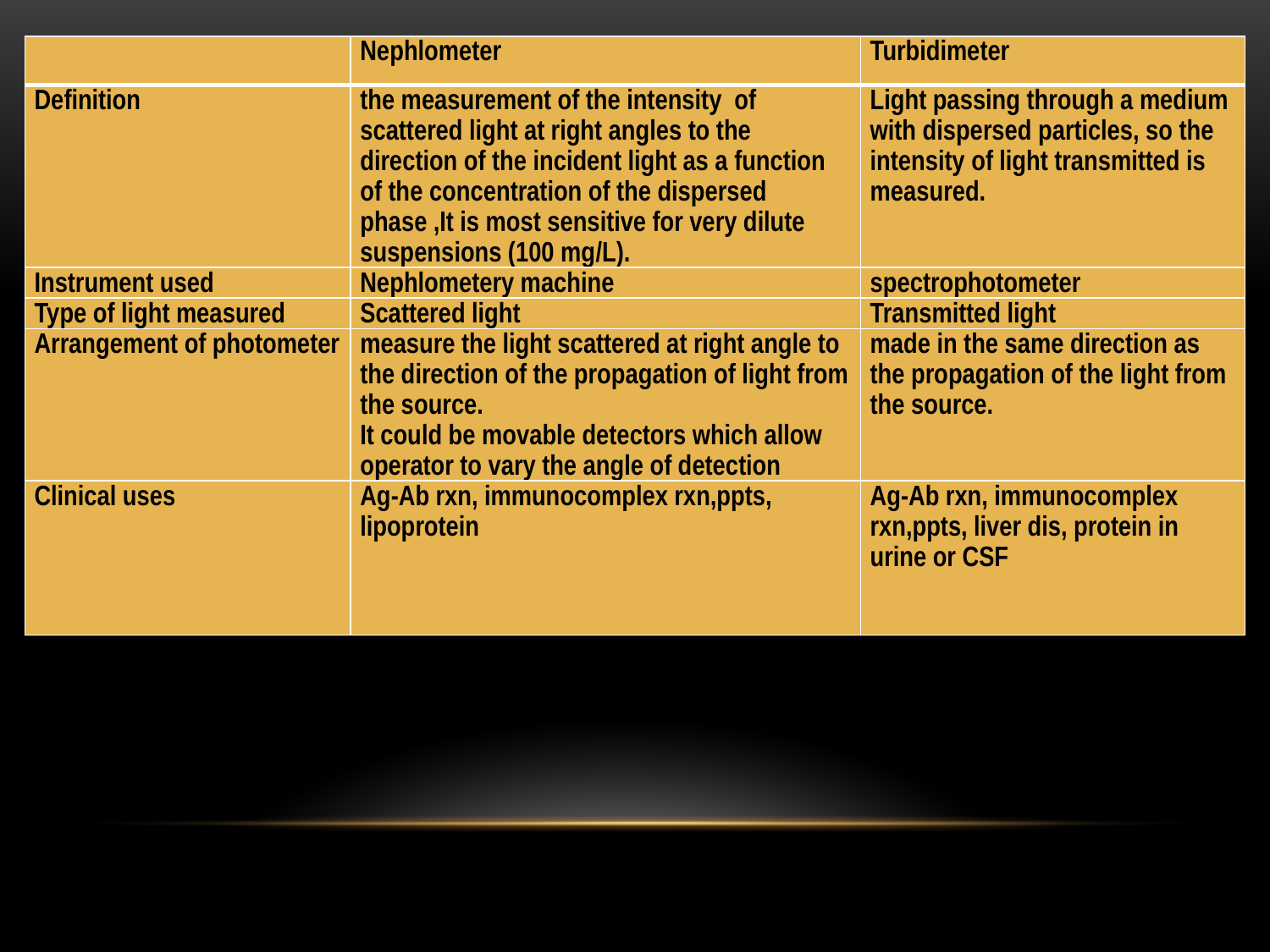

|  | Nephlometer | Turbidimeter |
| --- | --- | --- |
| Definition | the measurement of the intensity of scattered light at right angles to the direction of the incident light as a function of the concentration of the dispersed phase ,It is most sensitive for very dilute suspensions (100 mg/L). | Light passing through a medium with dispersed particles, so the intensity of light transmitted is measured. |
| Instrument used | Nephlometery machine | spectrophotometer |
| Type of light measured | Scattered light | Transmitted light |
| Arrangement of photometer | measure the light scattered at right angle to the direction of the propagation of light from the source. It could be movable detectors which allow operator to vary the angle of detection | made in the same direction as the propagation of the light from the source. |
| Clinical uses | Ag-Ab rxn, immunocomplex rxn,ppts, lipoprotein | Ag-Ab rxn, immunocomplex rxn,ppts, liver dis, protein in urine or CSF |
#